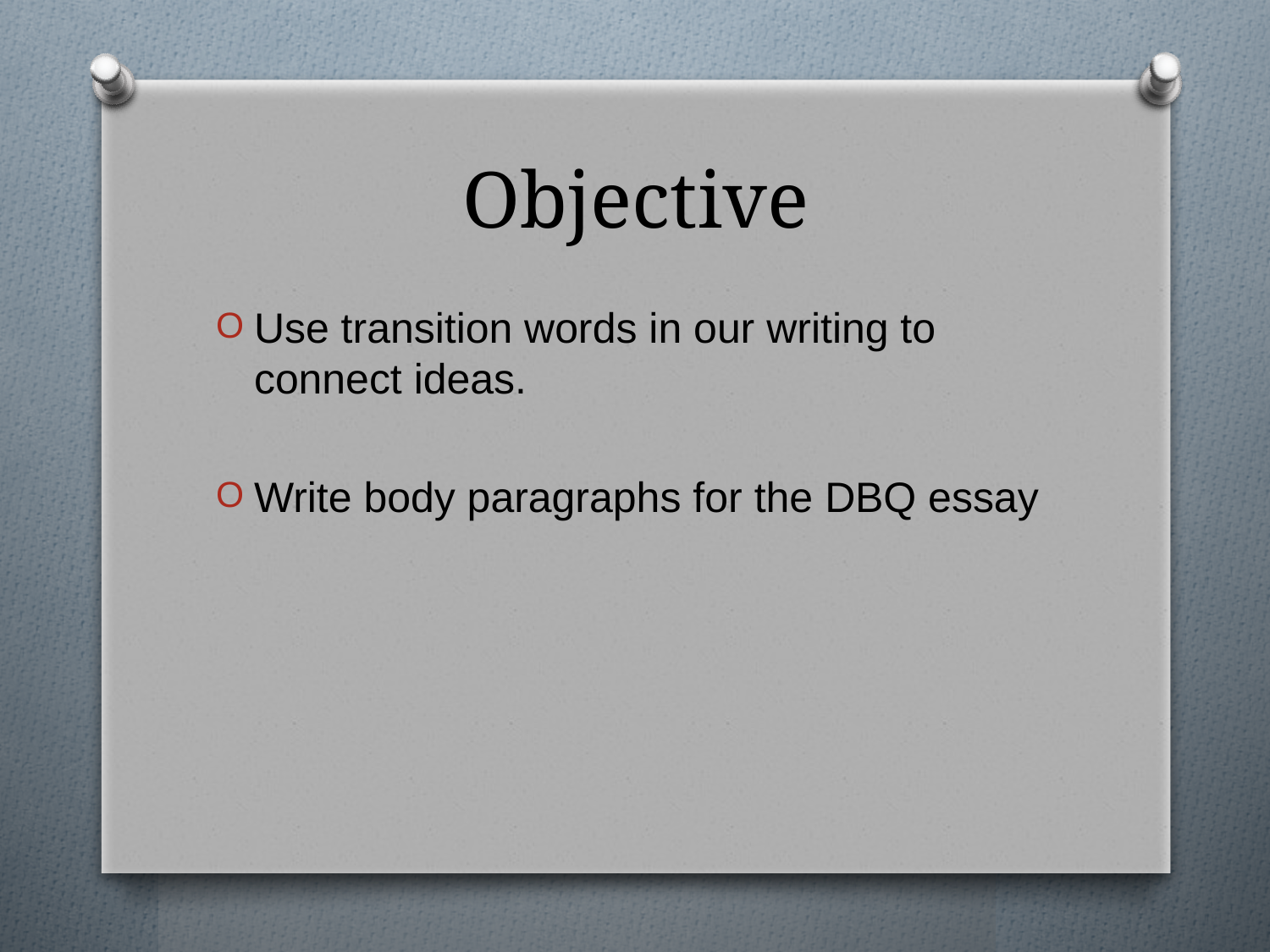

# Objective
Use transition words in our writing to connect ideas.

Write body paragraphs for the DBQ essay